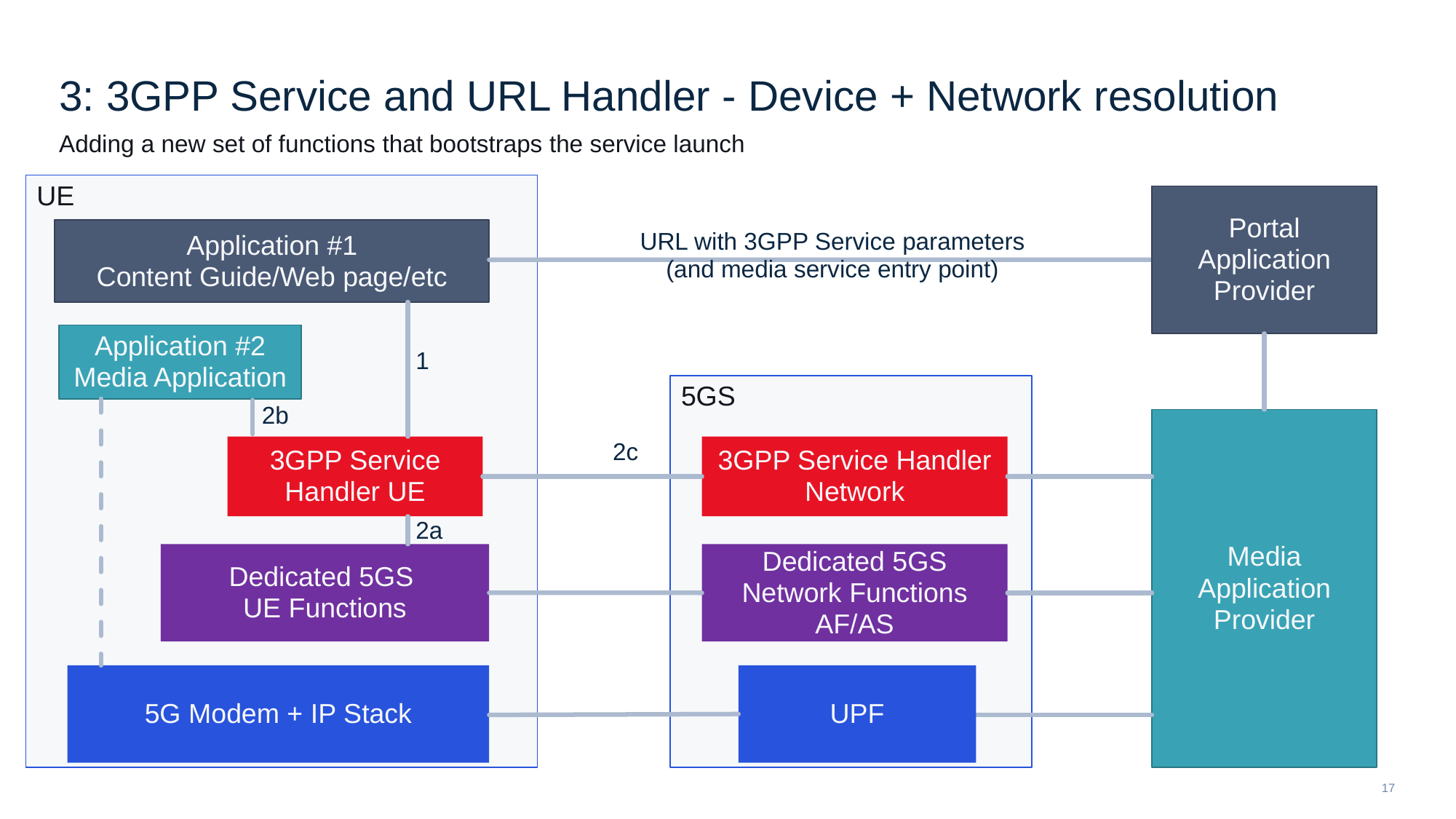

# 3: 3GPP Service and URL Handler - Device + Network resolution
Adding a new set of functions that bootstraps the service launch
UE
Portal Application
Provider
Application #1
Content Guide/Web page/etc
URL with 3GPP Service parameters
(and media service entry point)
Application #2
Media Application
1
5GS
2b
Media Application
Provider
3GPP Service Handler UE
3GPP Service Handler Network
2c
2a
Dedicated 5GS
UE Functions
Dedicated 5GS Network Functions
AF/AS
5G Modem + IP Stack
UPF